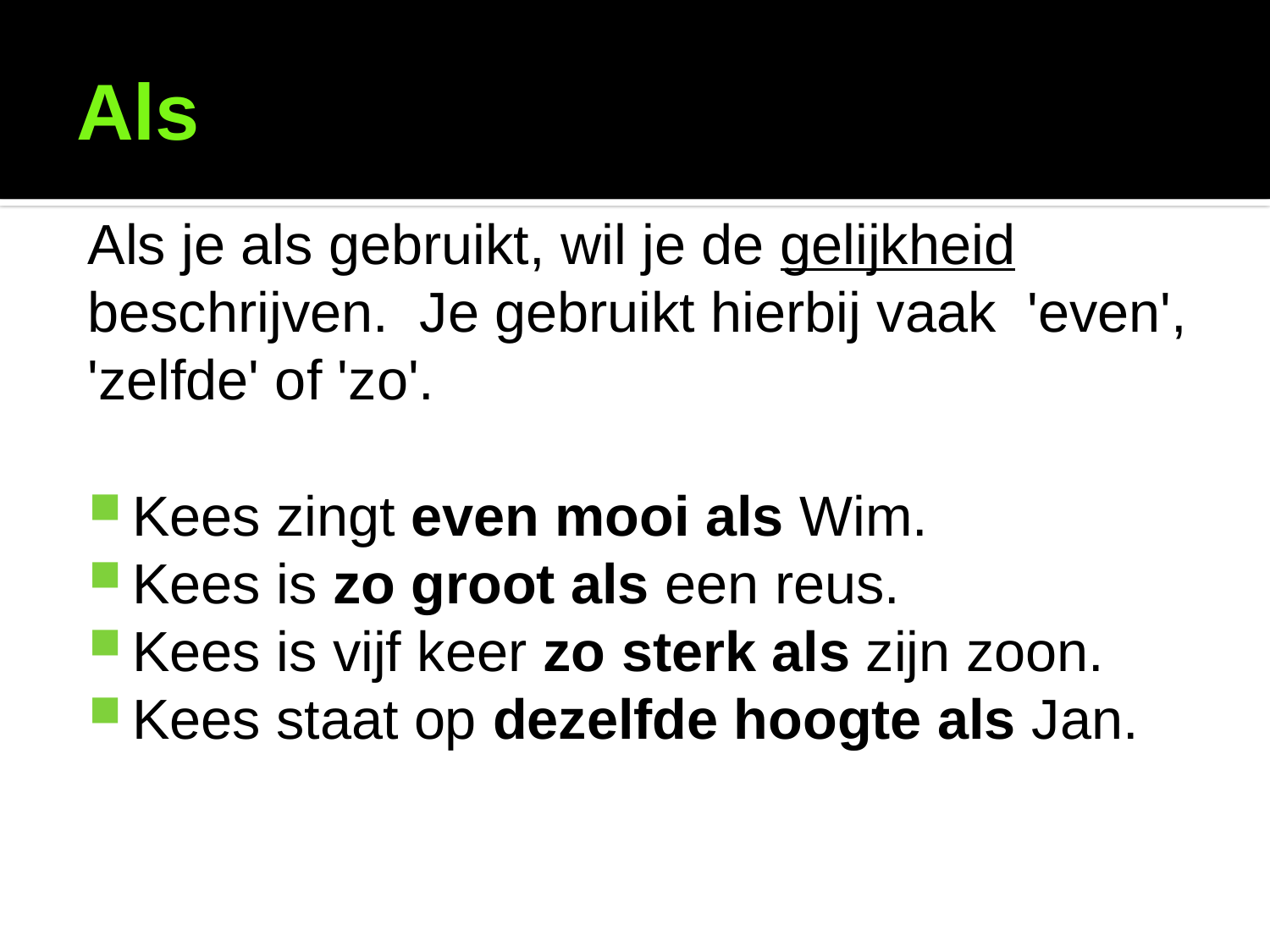

# Als
Als je als gebruikt, wil je de gelijkheid beschrijven.  Je gebruikt hierbij vaak  'even', 'zelfde' of 'zo'.

Kees zingt even mooi als Wim.
Kees is zo groot als een reus.
Kees is vijf keer zo sterk als zijn zoon.
Kees staat op dezelfde hoogte als Jan.